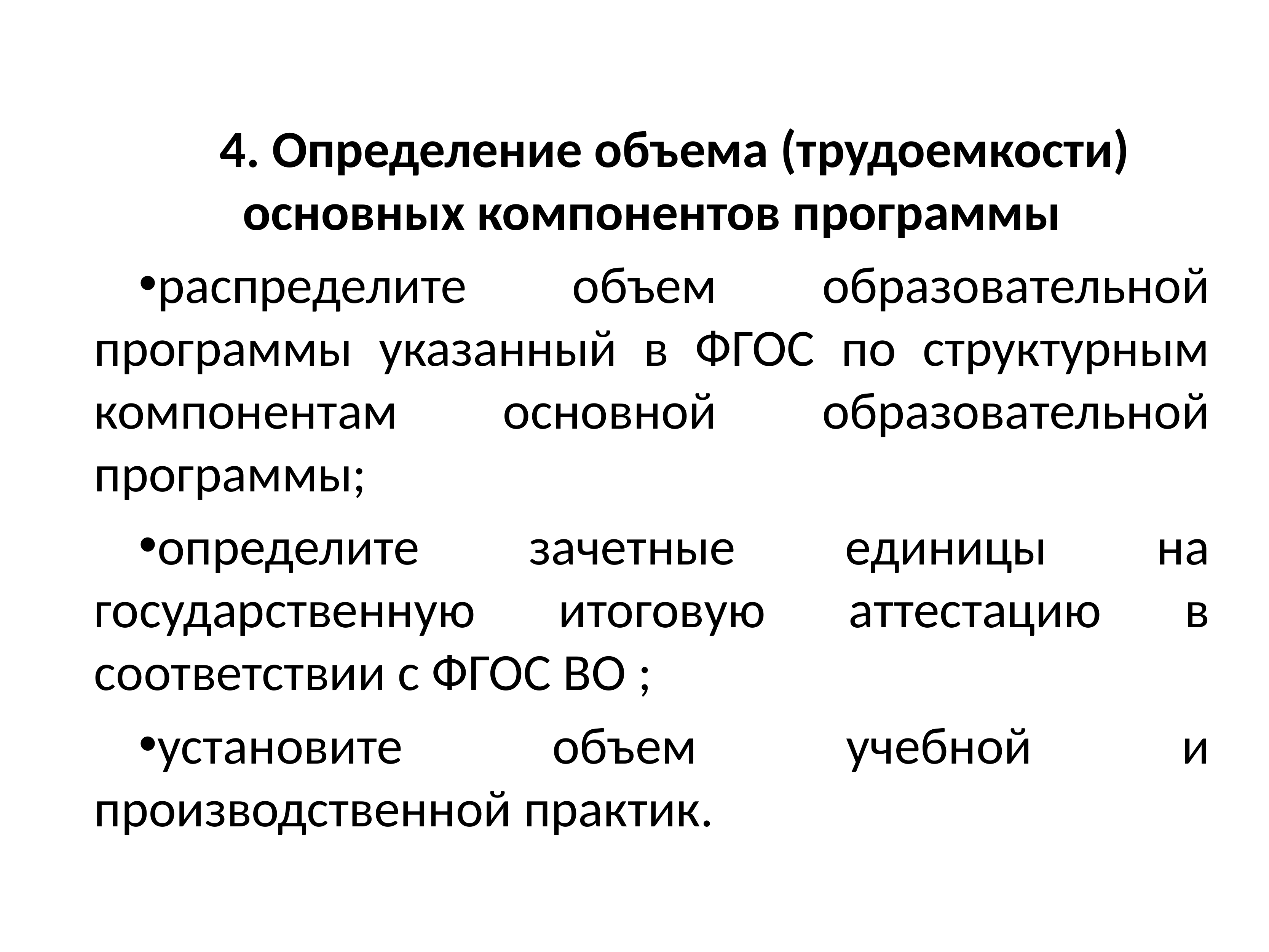

4. Определение объема (трудоемкости) основных компонентов программы
распределите объем образовательной программы указанный в ФГОС по структурным компонентам основной образовательной программы;
определите зачетные единицы на государственную итоговую аттестацию в соответствии с ФГОС ВО ;
установите объем учебной и производственной практик.